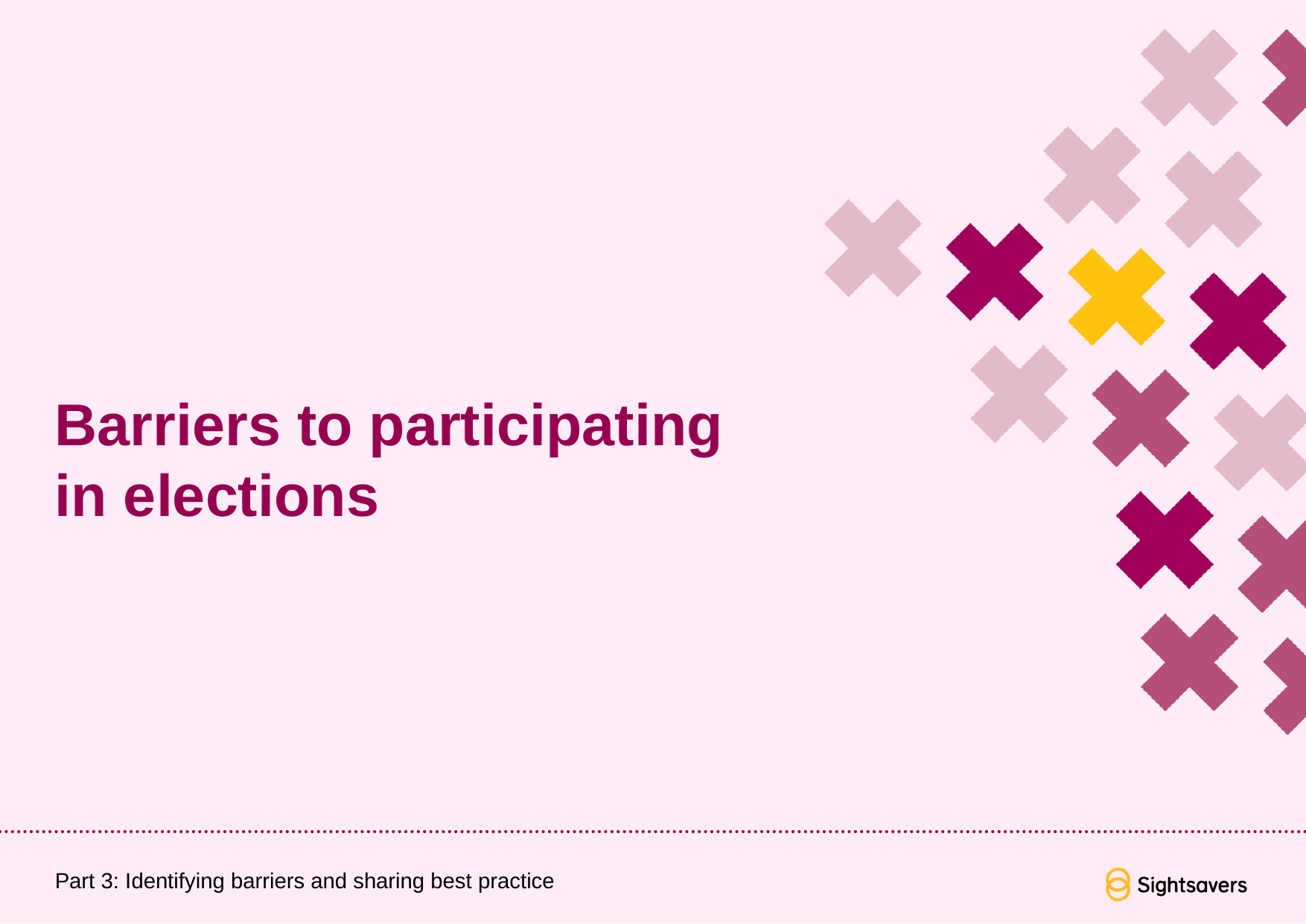

# Barriers to participating in elections
Part 3: Identifying barriers and sharing best practice